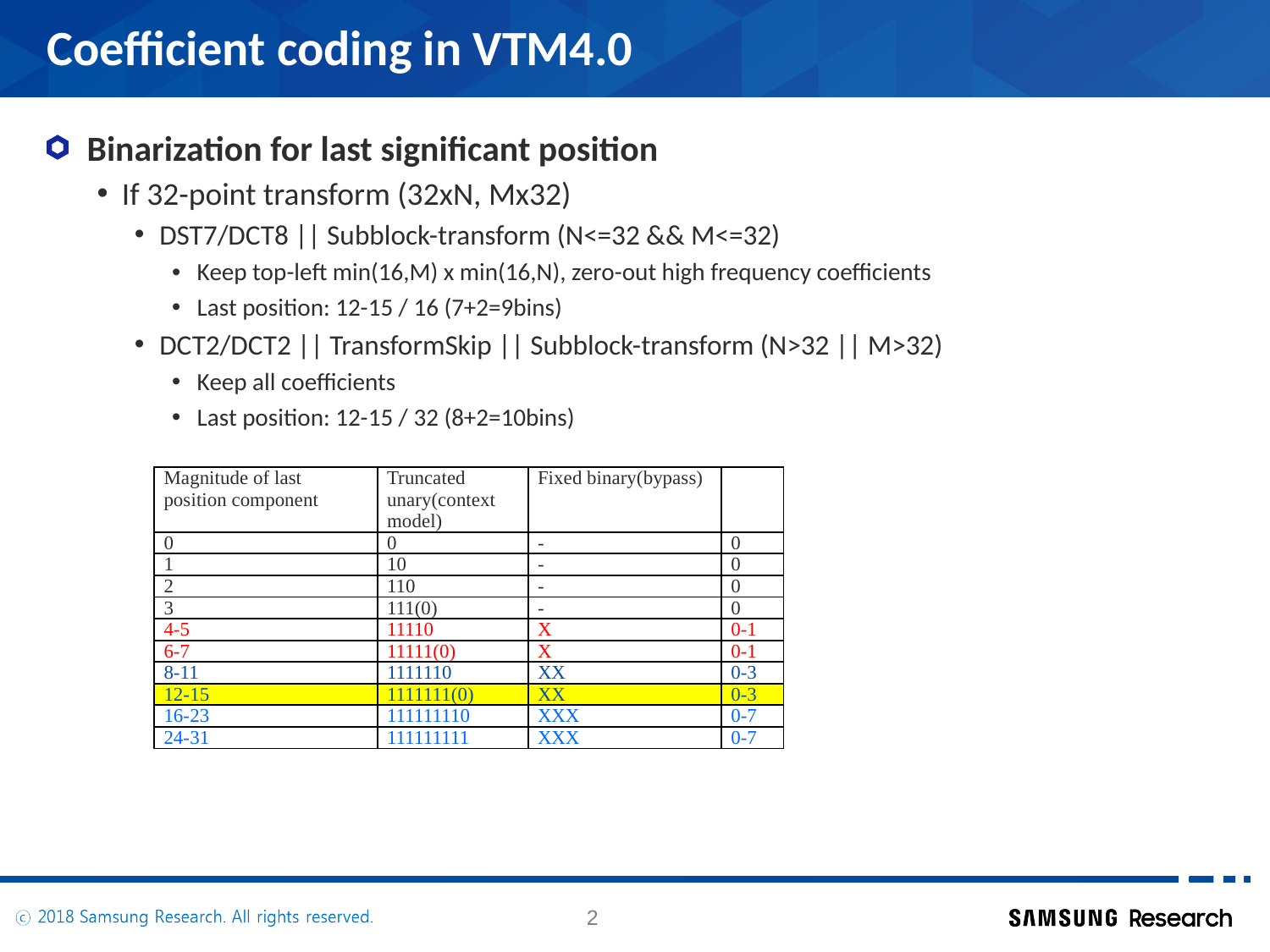

# Coefficient coding in VTM4.0
Binarization for last significant position
If 32-point transform (32xN, Mx32)
DST7/DCT8 || Subblock-transform (N<=32 && M<=32)
Keep top-left min(16,M) x min(16,N), zero-out high frequency coefficients
Last position: 12-15 / 16 (7+2=9bins)
DCT2/DCT2 || TransformSkip || Subblock-transform (N>32 || M>32)
Keep all coefficients
Last position: 12-15 / 32 (8+2=10bins)

| Magnitude of last position component | Truncated unary(context model) | Fixed binary(bypass) |  |
| --- | --- | --- | --- |
| 0 | 0 | - | 0 |
| 1 | 10 | - | 0 |
| 2 | 110 | - | 0 |
| 3 | 111(0) | - | 0 |
| 4-5 | 11110 | X | 0-1 |
| 6-7 | 11111(0) | X | 0-1 |
| 8-11 | 1111110 | XX | 0-3 |
| 12-15 | 1111111(0) | XX | 0-3 |
| 16-23 | 111111110 | XXX | 0-7 |
| 24-31 | 111111111 | XXX | 0-7 |